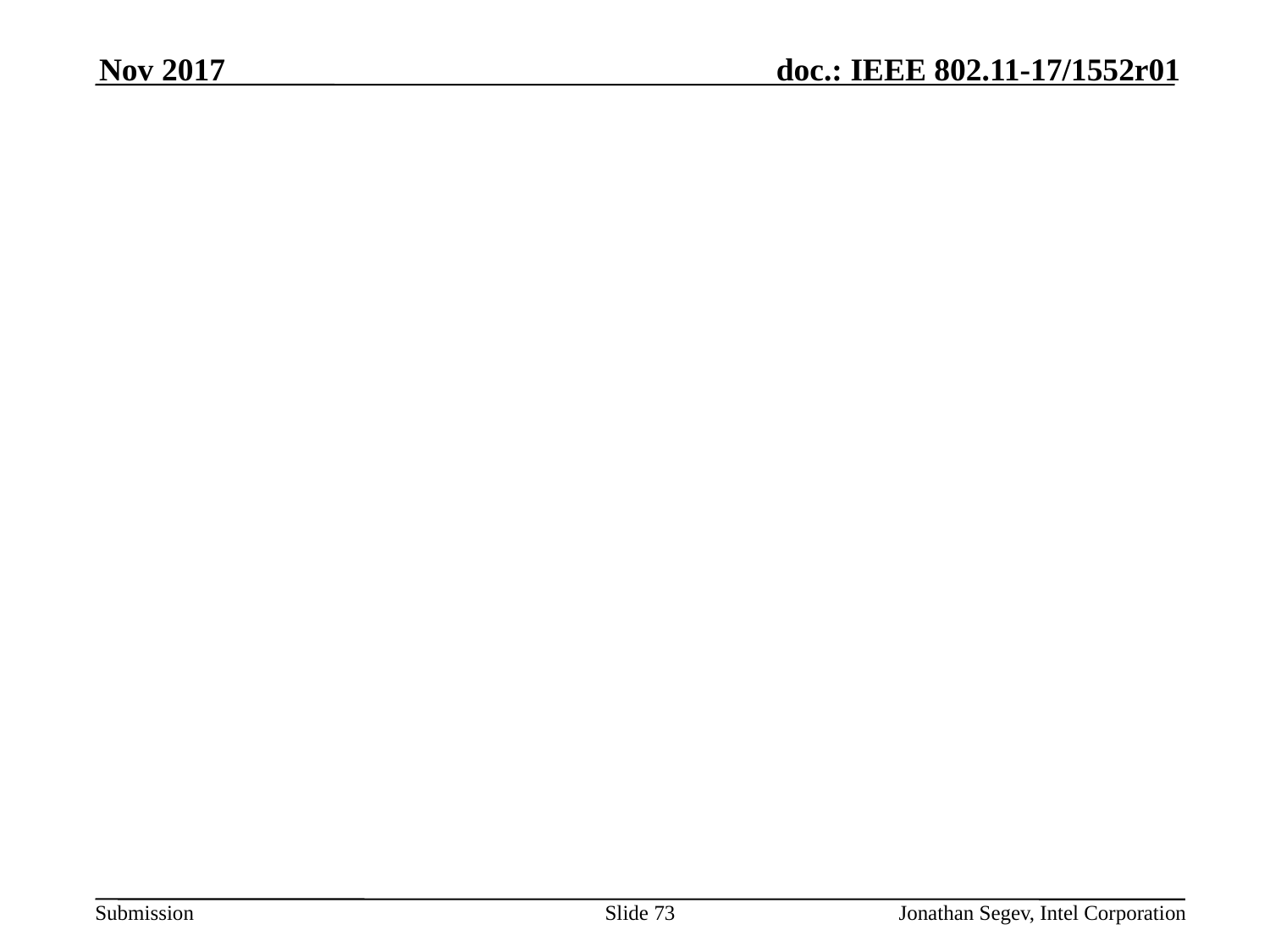

Nov 2017
#

Slide 73
Jonathan Segev, Intel Corporation